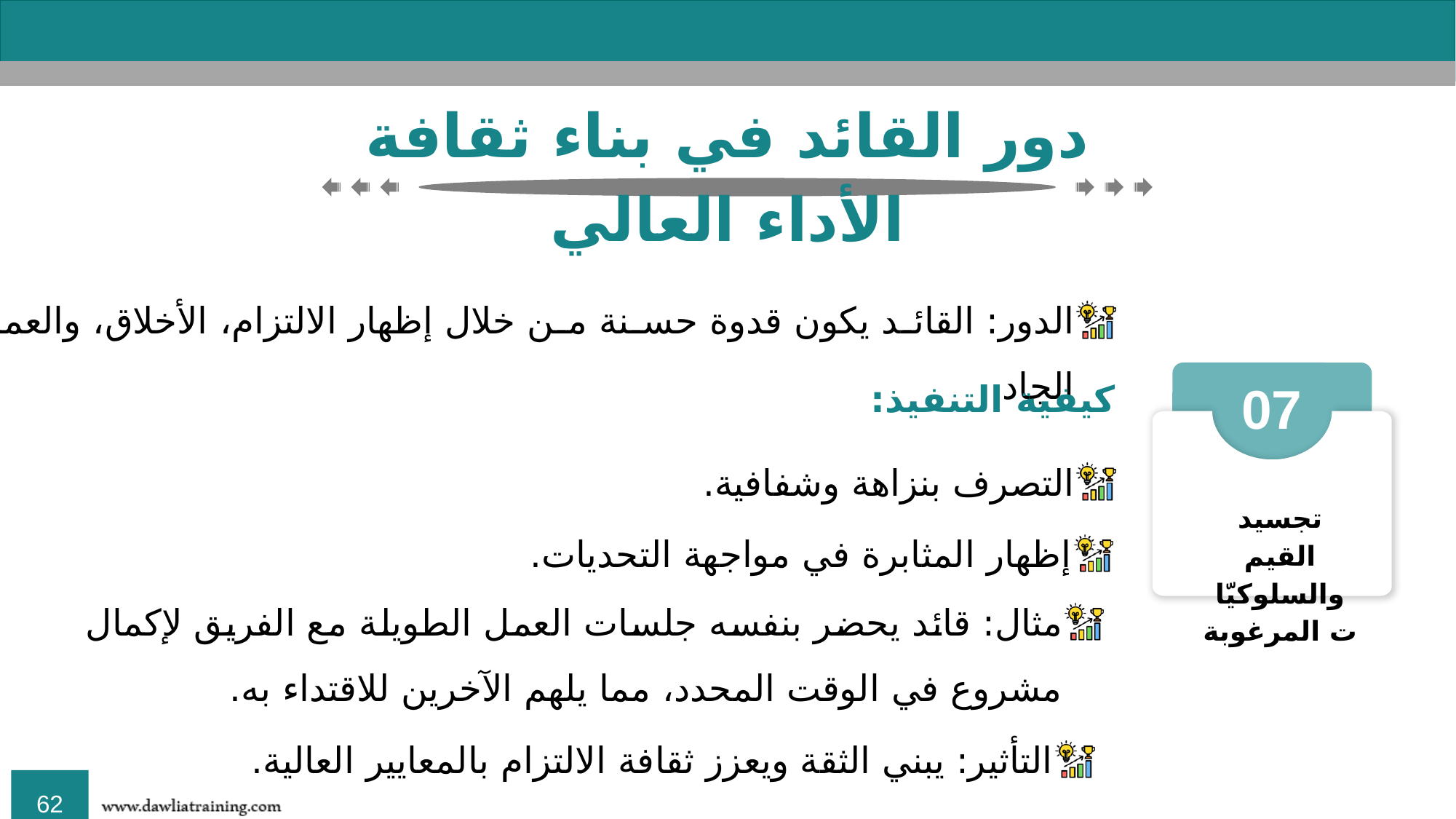

دور القائد في بناء ثقافة الأداء العالي

الدور: القائد يكون قدوة حسنة من خلال إظهار الالتزام، الأخلاق، والعمل الجاد.
كيفية التنفيذ:

07

تجسيد القيم والسلوكيّات المرغوبة
التصرف بنزاهة وشفافية.
إظهار المثابرة في مواجهة التحديات.
مثال: قائد يحضر بنفسه جلسات العمل الطويلة مع الفريق لإكمال مشروع في الوقت المحدد، مما يلهم الآخرين للاقتداء به.
التأثير: يبني الثقة ويعزز ثقافة الالتزام بالمعايير العالية.